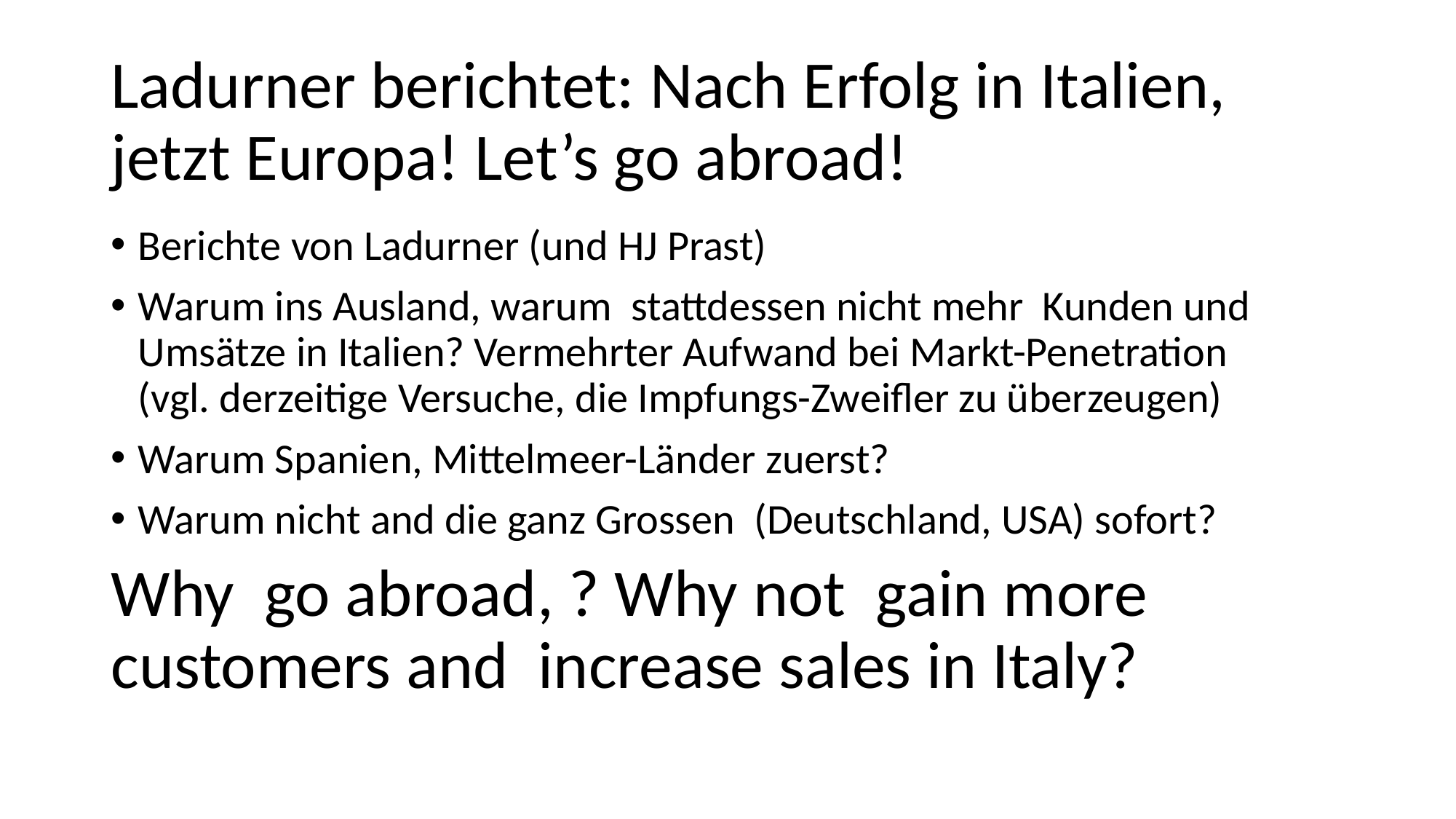

# Ladurner berichtet: Nach Erfolg in Italien, jetzt Europa! Let’s go abroad!
Berichte von Ladurner (und HJ Prast)
Warum ins Ausland, warum  stattdessen nicht mehr  Kunden und Umsätze in Italien? Vermehrter Aufwand bei Markt-Penetration     (vgl. derzeitige Versuche, die Impfungs-Zweifler zu überzeugen)
Warum Spanien, Mittelmeer-Länder zuerst?
Warum nicht and die ganz Grossen  (Deutschland, USA) sofort?
Why  go abroad, ? Why not  gain more customers and  increase sales in Italy?